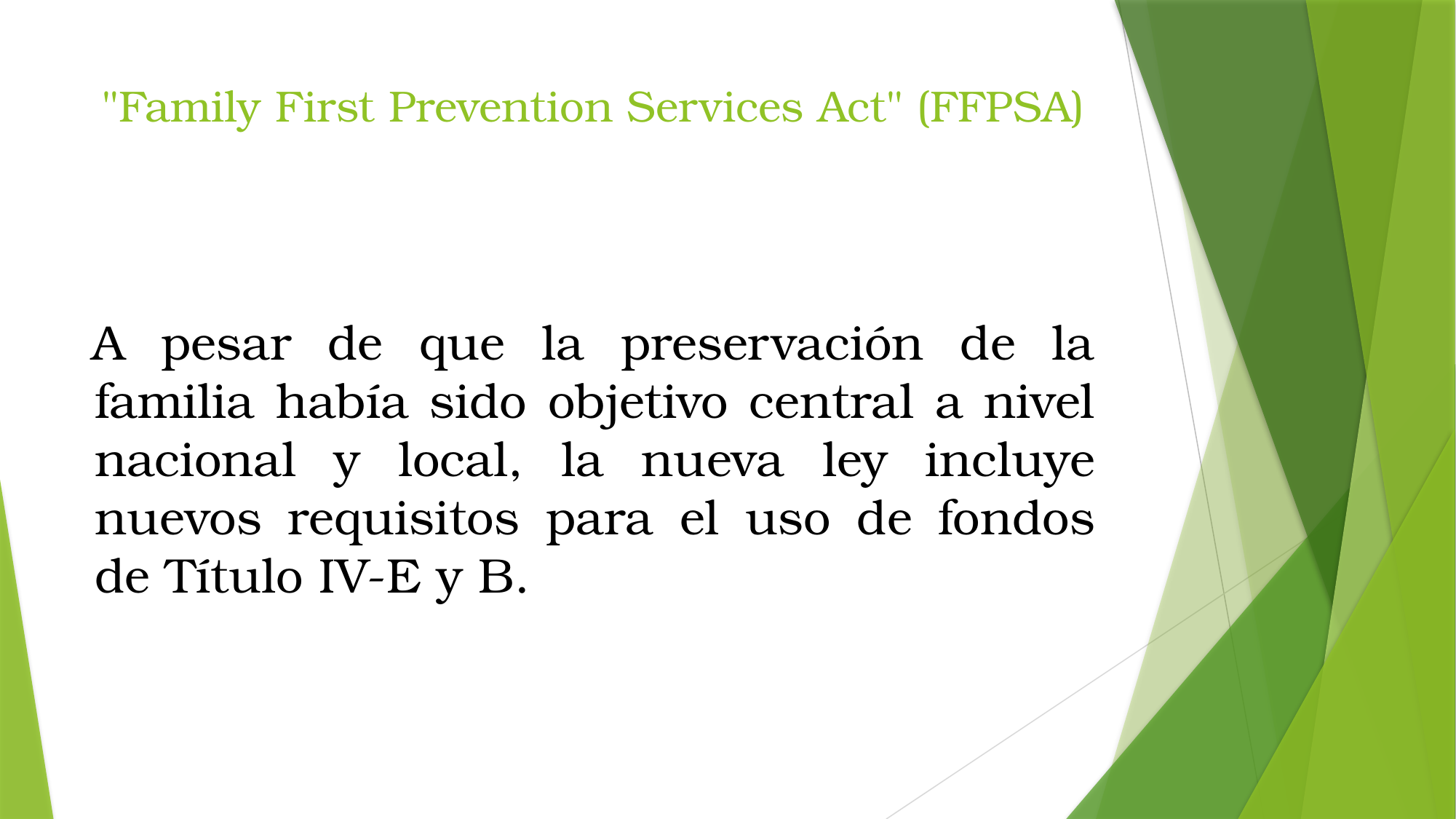

# "Family First Prevention Services Act" (FFPSA)

A pesar de que la preservación de la familia había sido objetivo central a nivel nacional y local, la nueva ley incluye nuevos requisitos para el uso de fondos de Título IV-E y B.